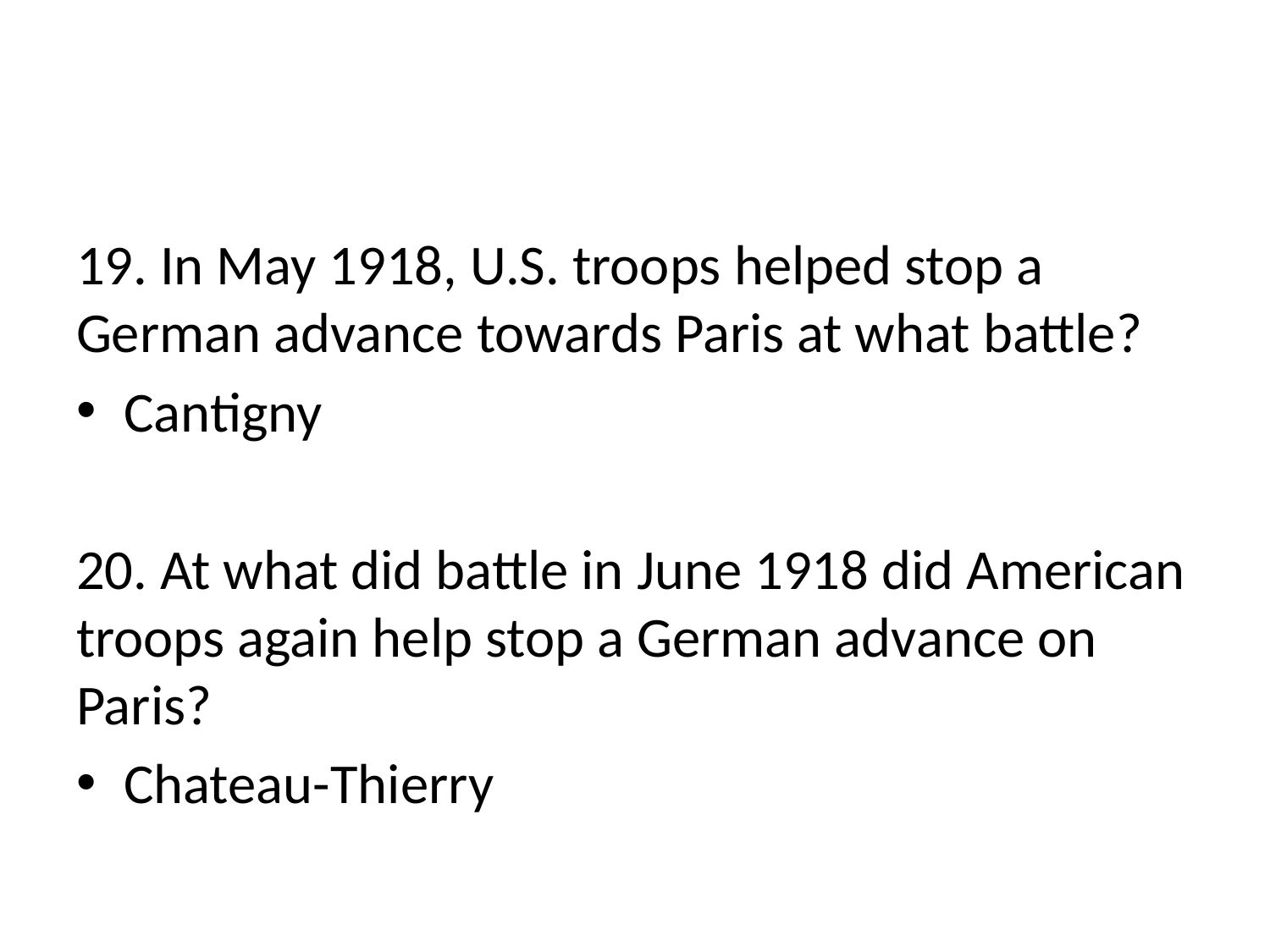

#
19. In May 1918, U.S. troops helped stop a German advance towards Paris at what battle?
Cantigny

20. At what did battle in June 1918 did American troops again help stop a German advance on Paris?
Chateau-Thierry